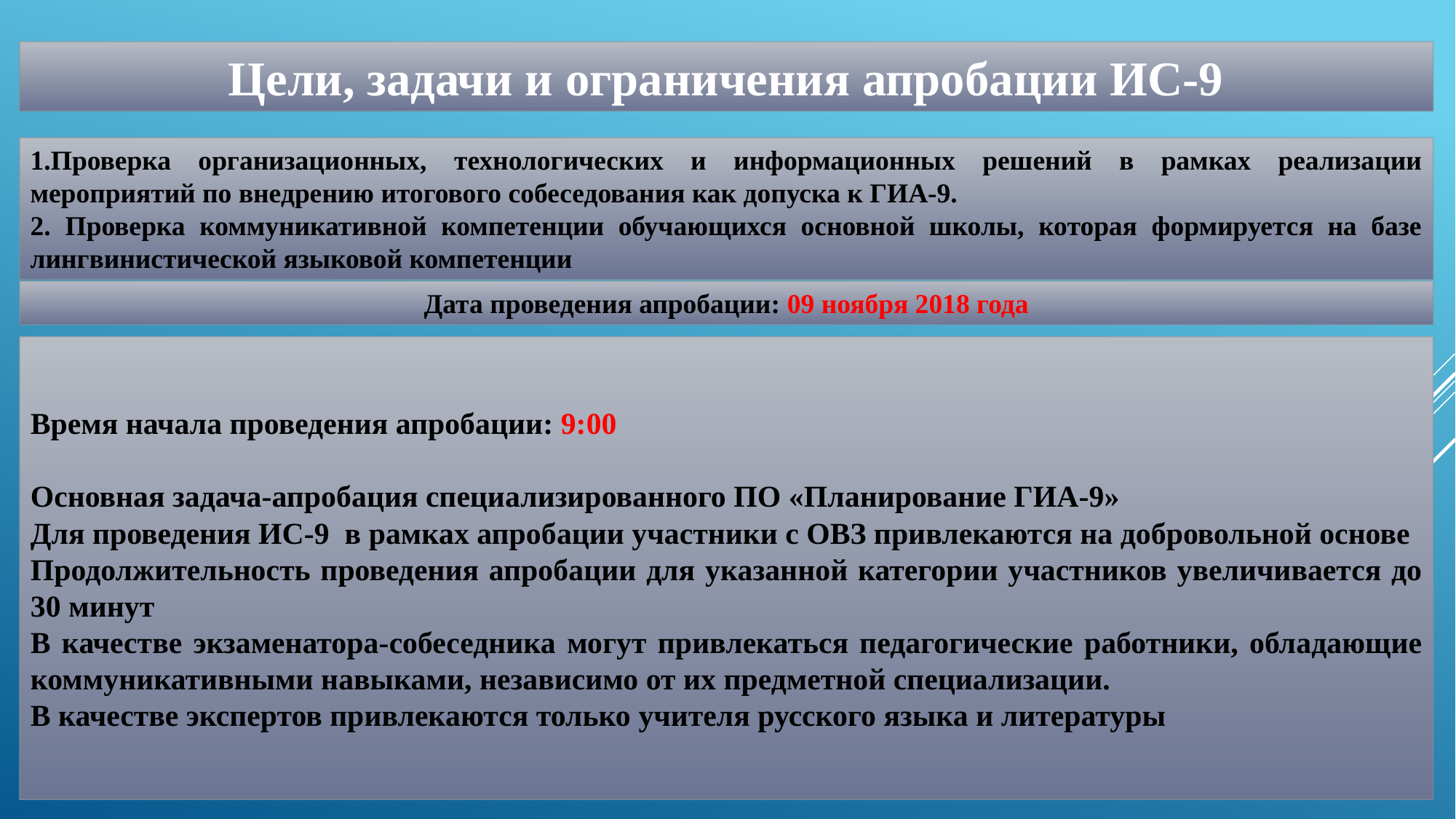

Цели, задачи и ограничения апробации ИС-9
1.Проверка организационных, технологических и информационных решений в рамках реализации мероприятий по внедрению итогового собеседования как допуска к ГИА-9.
2. Проверка коммуникативной компетенции обучающихся основной школы, которая формируется на базе лингвинистической языковой компетенции
Дата проведения апробации: 09 ноября 2018 года
Время начала проведения апробации: 9:00

Основная задача-апробация специализированного ПО «Планирование ГИА-9»
Для проведения ИС-9  в рамках апробации участники с ОВЗ привлекаются на добровольной основе
Продолжительность проведения апробации для указанной категории участников увеличивается до 30 минут
В качестве экзаменатора-собеседника могут привлекаться педагогические работники, обладающие коммуникативными навыками, независимо от их предметной специализации.
В качестве экспертов привлекаются только учителя русского языка и литературы